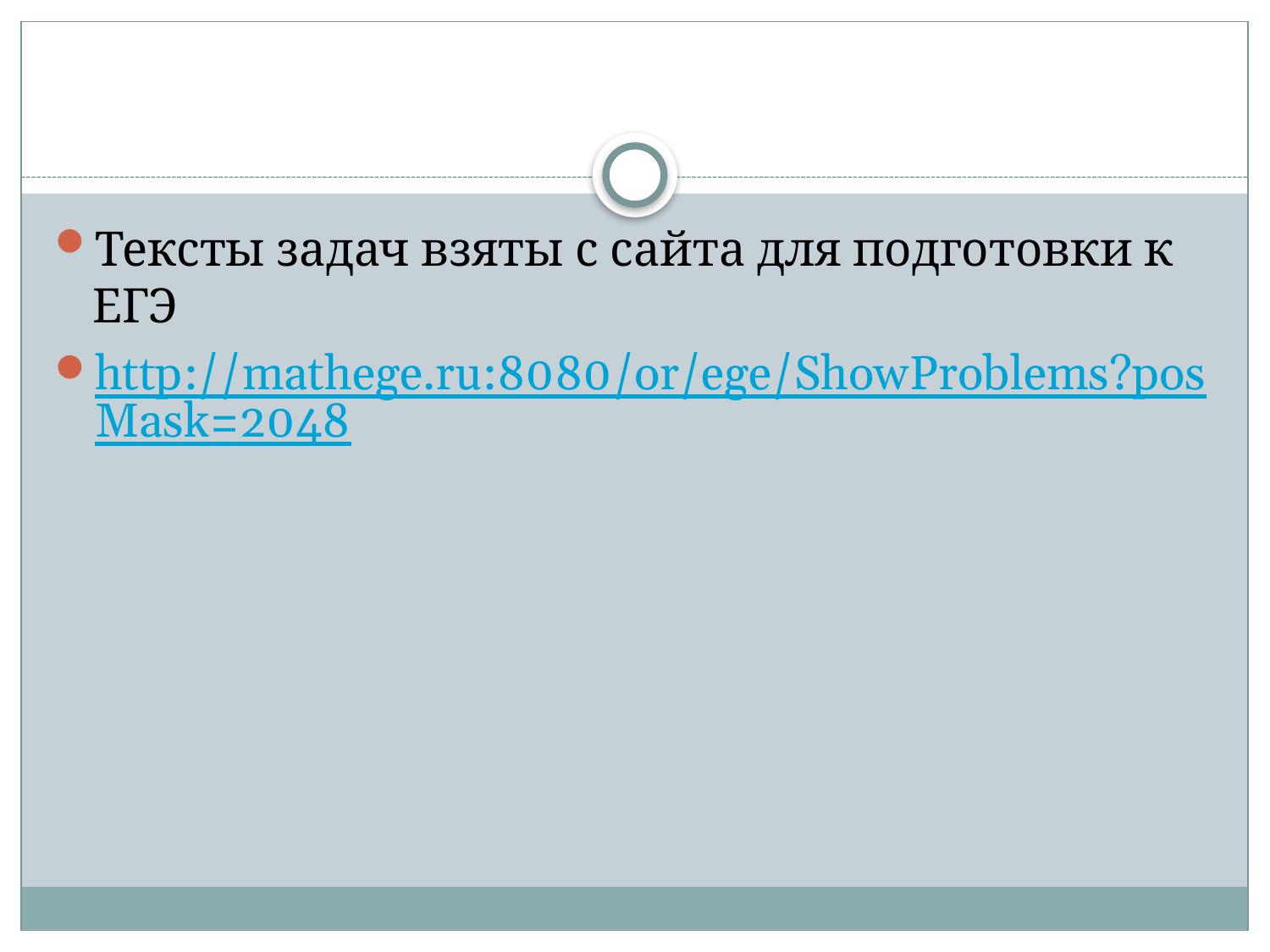

#
Тексты задач взяты с сайта для подготовки к ЕГЭ
http://mathege.ru:8080/or/ege/ShowProblems?posMask=2048